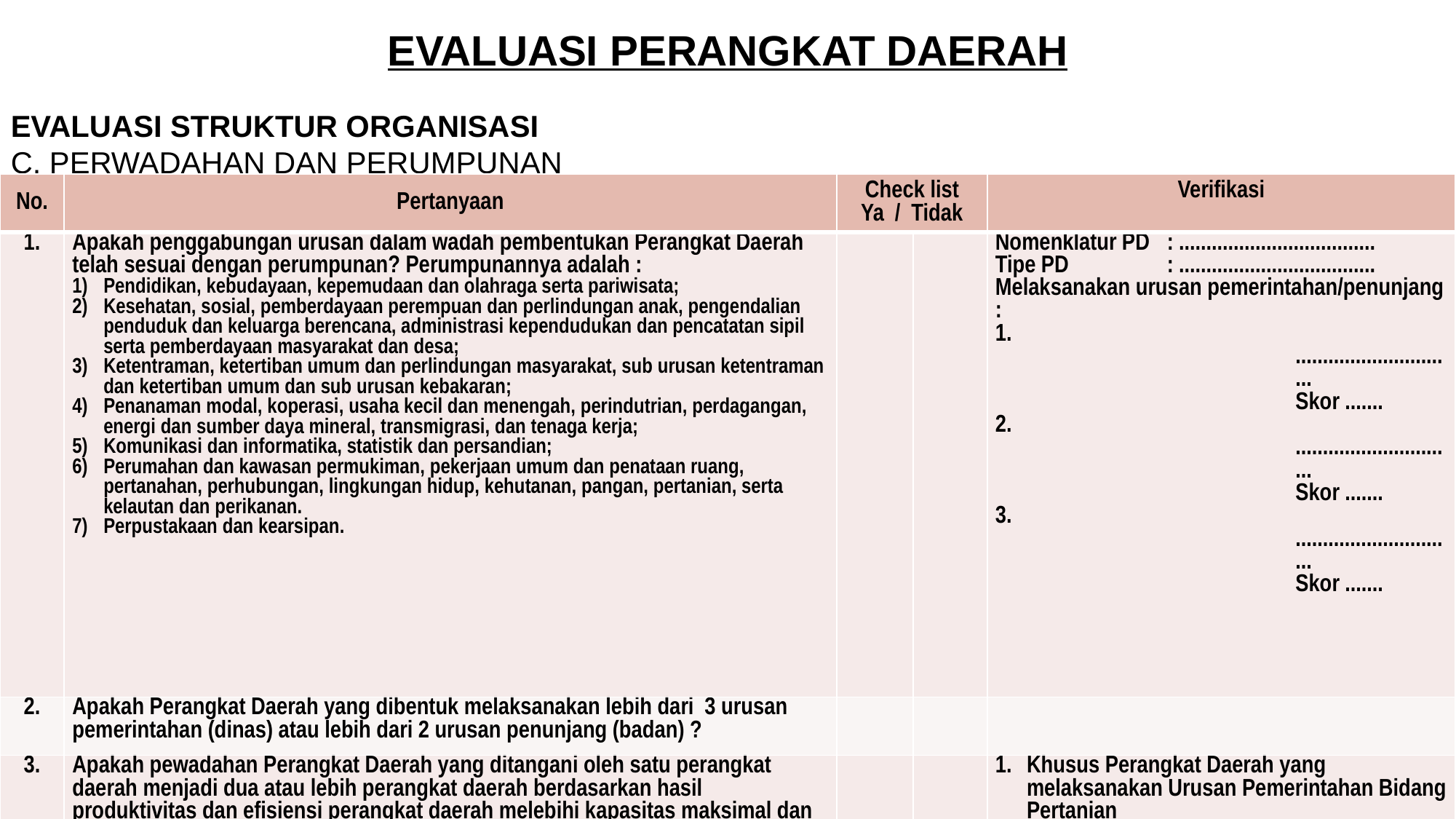

EVALUASI PERANGKAT DAERAH

EVALUASI STRUKTUR ORGANISASI
C. PERWADAHAN DAN PERUMPUNAN
| No. | Pertanyaan | Check list Ya / Tidak |  | Verifikasi |
| --- | --- | --- | --- | --- |
| 1. | Apakah penggabungan urusan dalam wadah pembentukan Perangkat Daerah telah sesuai dengan perumpunan? Perumpunannya adalah : 1) Pendidikan, kebudayaan, kepemudaan dan olahraga serta pariwisata; 2) Kesehatan, sosial, pemberdayaan perempuan dan perlindungan anak, pengendalian penduduk dan keluarga berencana, administrasi kependudukan dan pencatatan sipil serta pemberdayaan masyarakat dan desa; 3) Ketentraman, ketertiban umum dan perlindungan masyarakat, sub urusan ketentraman dan ketertiban umum dan sub urusan kebakaran; 4) Penanaman modal, koperasi, usaha kecil dan menengah, perindutrian, perdagangan, energi dan sumber daya mineral, transmigrasi, dan tenaga kerja; 5) Komunikasi dan informatika, statistik dan persandian; 6) Perumahan dan kawasan permukiman, pekerjaan umum dan penataan ruang, pertanahan, perhubungan, lingkungan hidup, kehutanan, pangan, pertanian, serta kelautan dan perikanan. 7) Perpustakaan dan kearsipan. |  |  | Nomenklatur PD : .................................... Tipe PD : .................................... Melaksanakan urusan pemerintahan/penunjang : 1. .............................. Skor ....... 2. .............................. Skor ....... 3. .............................. Skor ....... |
| 2. | Apakah Perangkat Daerah yang dibentuk melaksanakan lebih dari 3 urusan pemerintahan (dinas) atau lebih dari 2 urusan penunjang (badan) ? |  |  |  |
| 3. | Apakah pewadahan Perangkat Daerah yang ditangani oleh satu perangkat daerah menjadi dua atau lebih perangkat daerah berdasarkan hasil produktivitas dan efisiensi perangkat daerah melebihi kapasitas maksimal dan sesuai dengan hasil pemetaan? |  |  | 1. Khusus Perangkat Daerah yang melaksanakan Urusan Pemerintahan Bidang Pertanian 2. Skor (Urpem bidang Pertanian : ............. 3. Cek hasil produktifitas dan efisiensi |